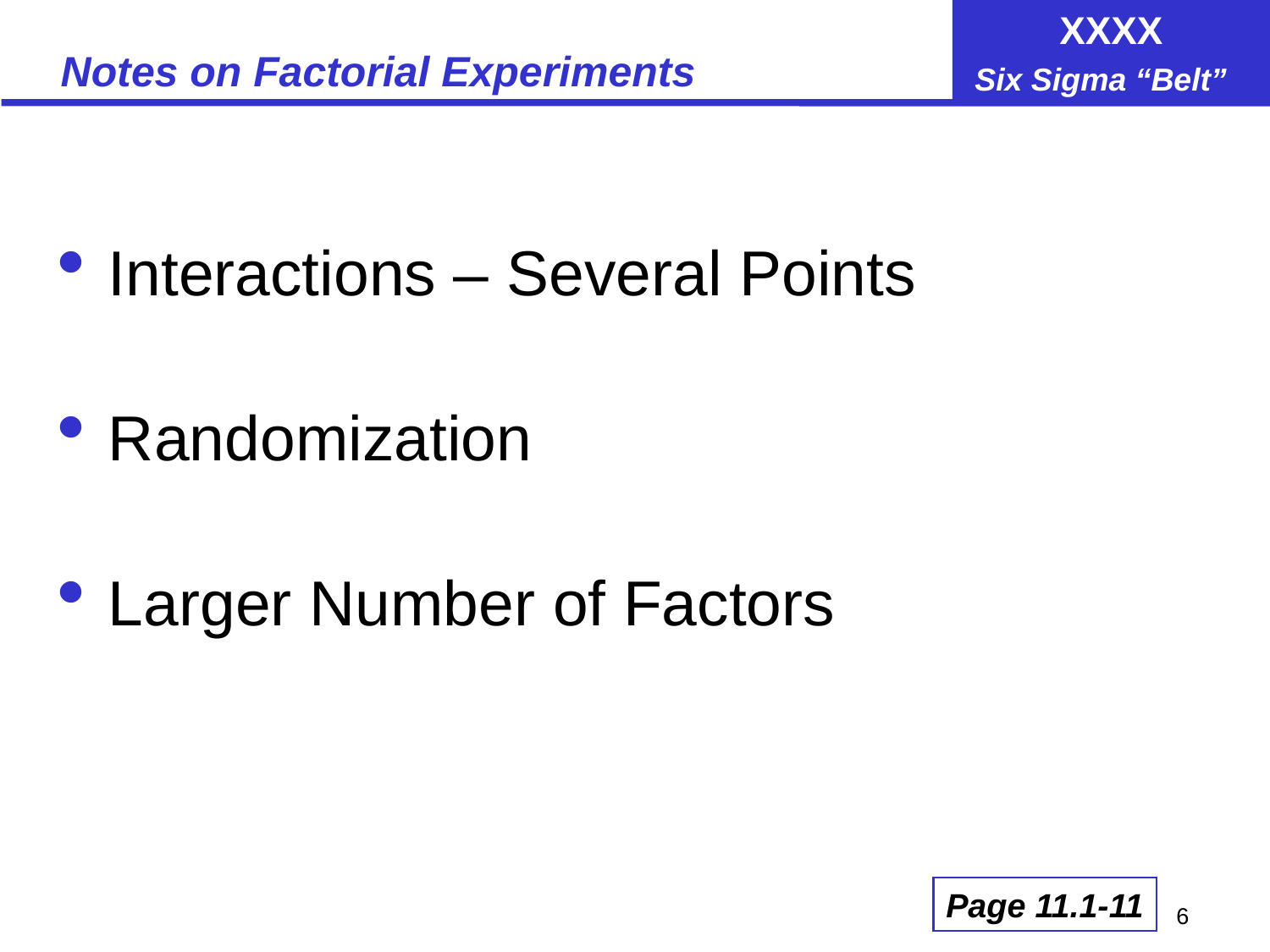

# Notes on Factorial Experiments
Interactions – Several Points
Randomization
Larger Number of Factors
Page 11.1-11